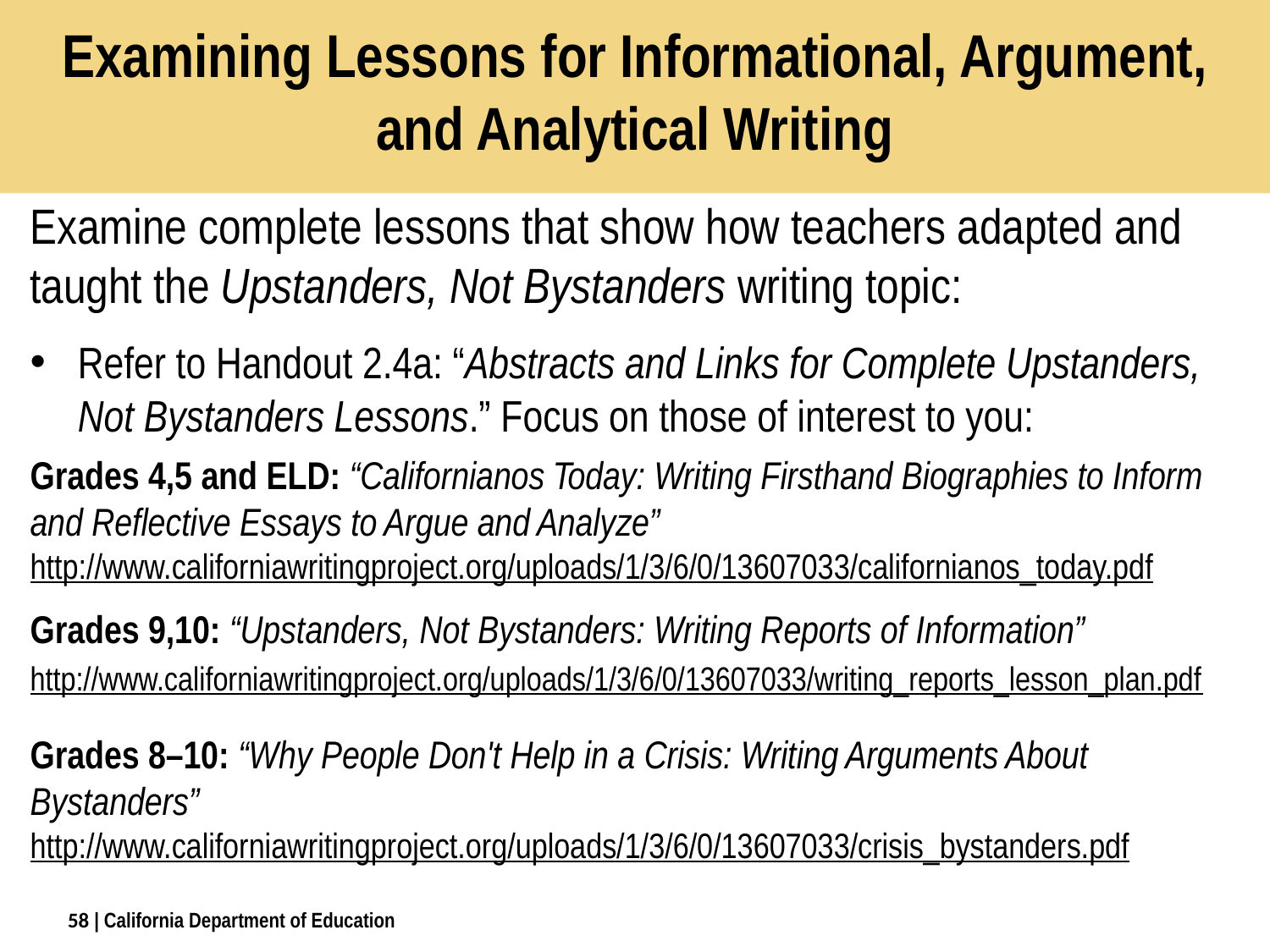

# Examining Lessons for Informational, Argument, and Analytical Writing
Examine complete lessons that show how teachers adapted and taught the Upstanders, Not Bystanders writing topic:
Refer to Handout 2.4a: “Abstracts and Links for Complete Upstanders, Not Bystanders Lessons.” Focus on those of interest to you:
Grades 4,5 and ELD: “Californianos Today: Writing Firsthand Biographies to Inform and Reflective Essays to Argue and Analyze”
http://www.californiawritingproject.org/uploads/1/3/6/0/13607033/californianos_today.pdf
Grades 9,10: “Upstanders, Not Bystanders: Writing Reports of Information”
http://www.californiawritingproject.org/uploads/1/3/6/0/13607033/writing_reports_lesson_plan.pdf
Grades 8–10: “Why People Don't Help in a Crisis: Writing Arguments About Bystanders”
http://www.californiawritingproject.org/uploads/1/3/6/0/13607033/crisis_bystanders.pdf
58
| California Department of Education